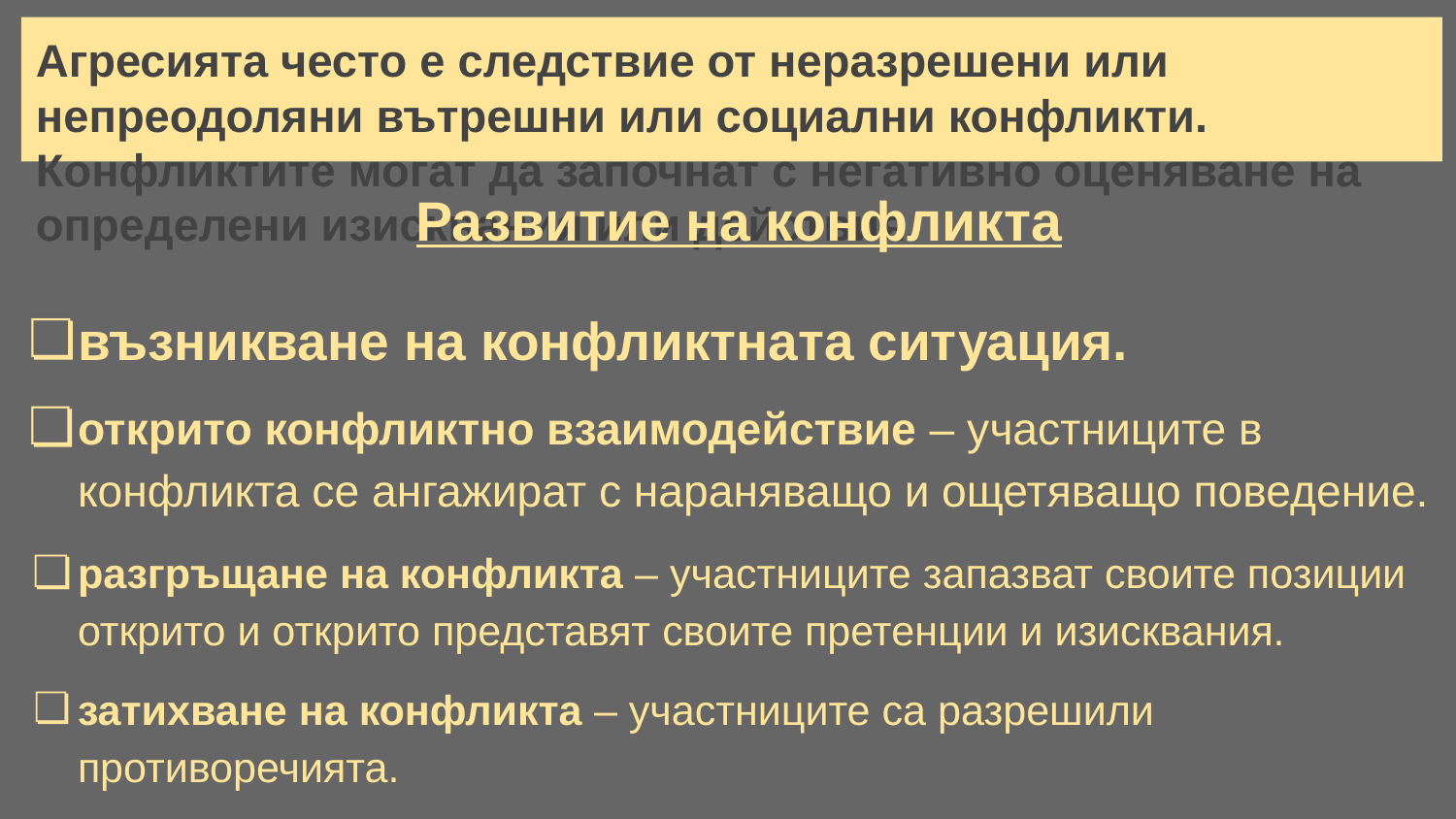

# Агресията често е следствие от неразрешени или непреодоляни вътрешни или социални конфликти. Конфликтите могат да започнат с негативно оценяване на определени изисквания или действия.
Развитие на конфликта

възникване на конфликтната ситуация.

открито конфликтно взаимодействие – участниците в конфликта се ангажират с нараняващо и ощетяващо поведение.

разгръщане на конфликта – участниците запазват своите позиции открито и открито представят своите претенции и изисквания.

затихване на конфликта – участниците са разрешили противоречията.